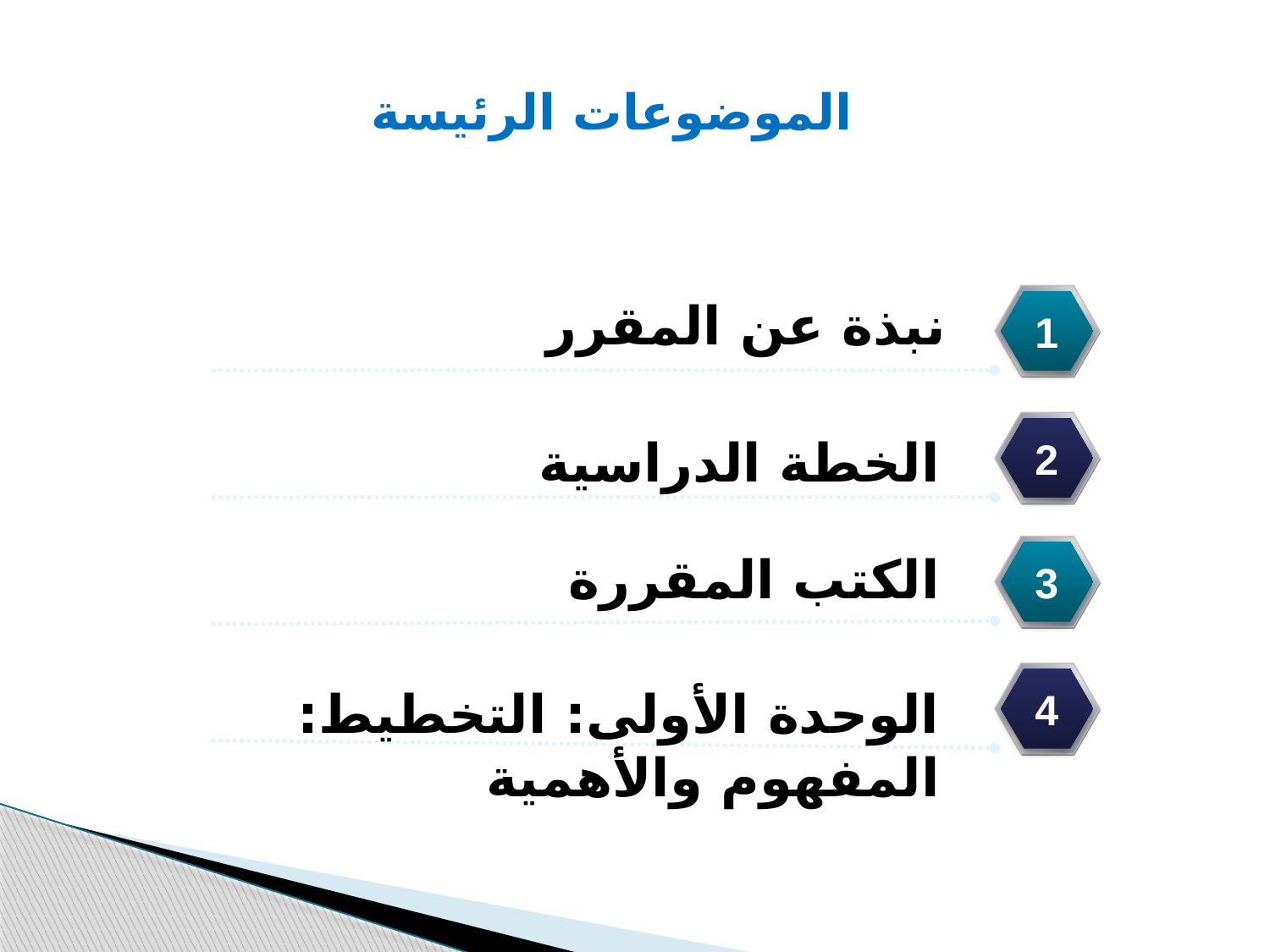

الموضوعات الرئيسة

نبذة عن المقرر

1

الخطة الدراسية
2

الكتب المقررة
3

الوحدة الأولى: التخطيط: المفهوم والأهمية
4